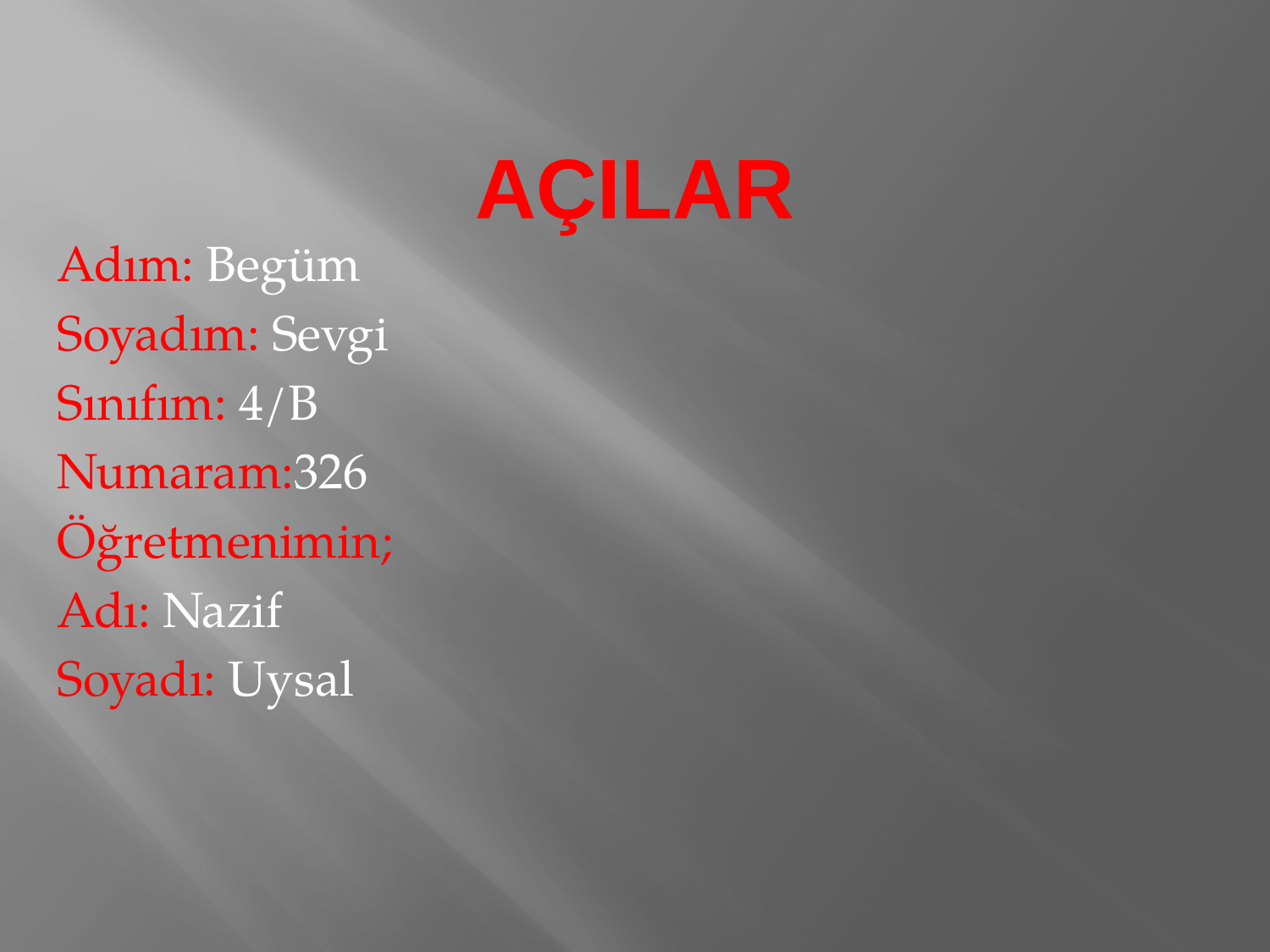

# AÇILAR
Adım: Begüm
Soyadım: Sevgi
Sınıfım: 4/B
Numaram:326
Öğretmenimin;
Adı: Nazif
Soyadı: Uysal